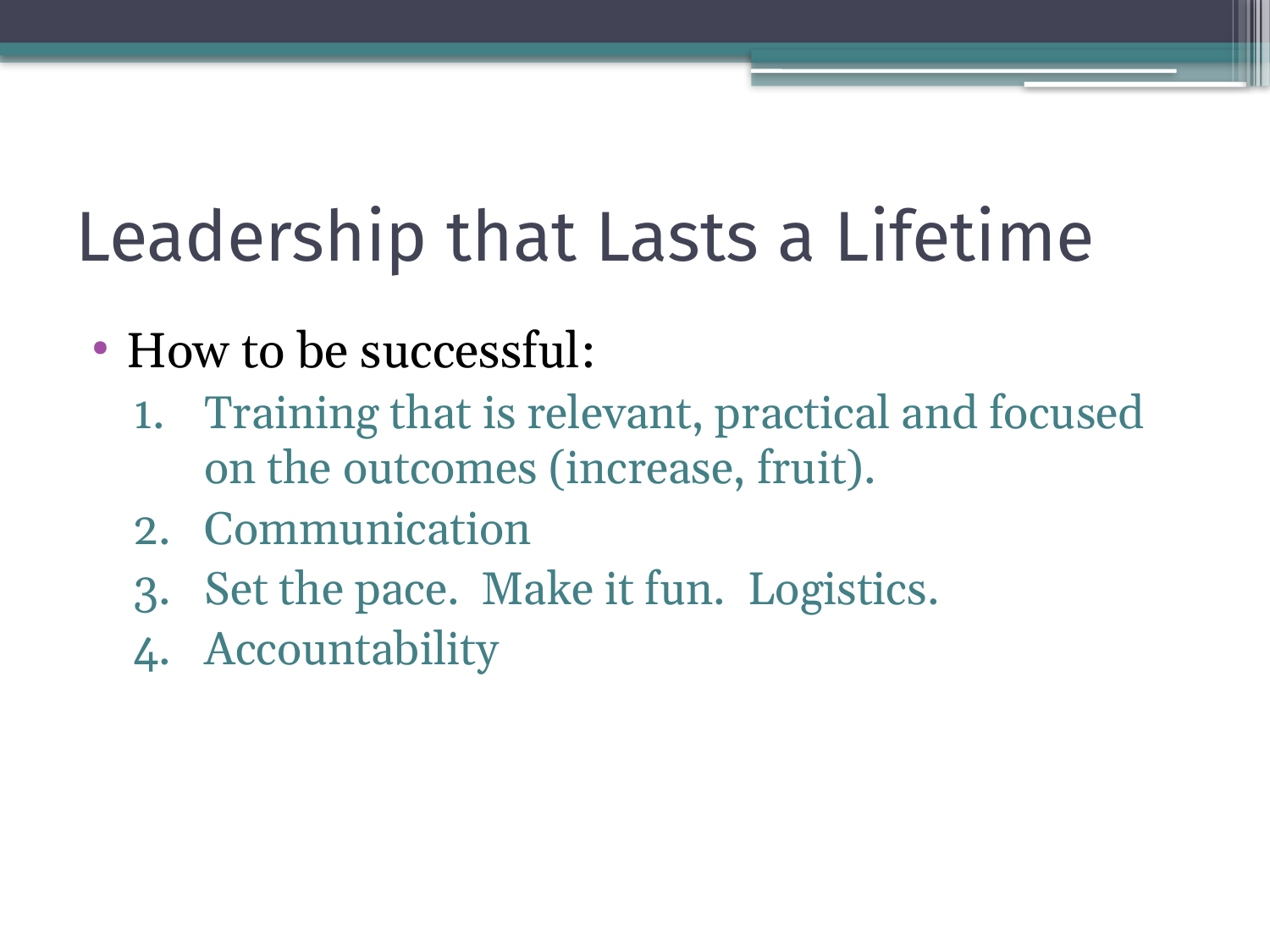

# Leadership that Lasts a Lifetime
How to be successful:
Training that is relevant, practical and focused on the outcomes (increase, fruit).
Communication
Set the pace.  Make it fun.  Logistics.
Accountability